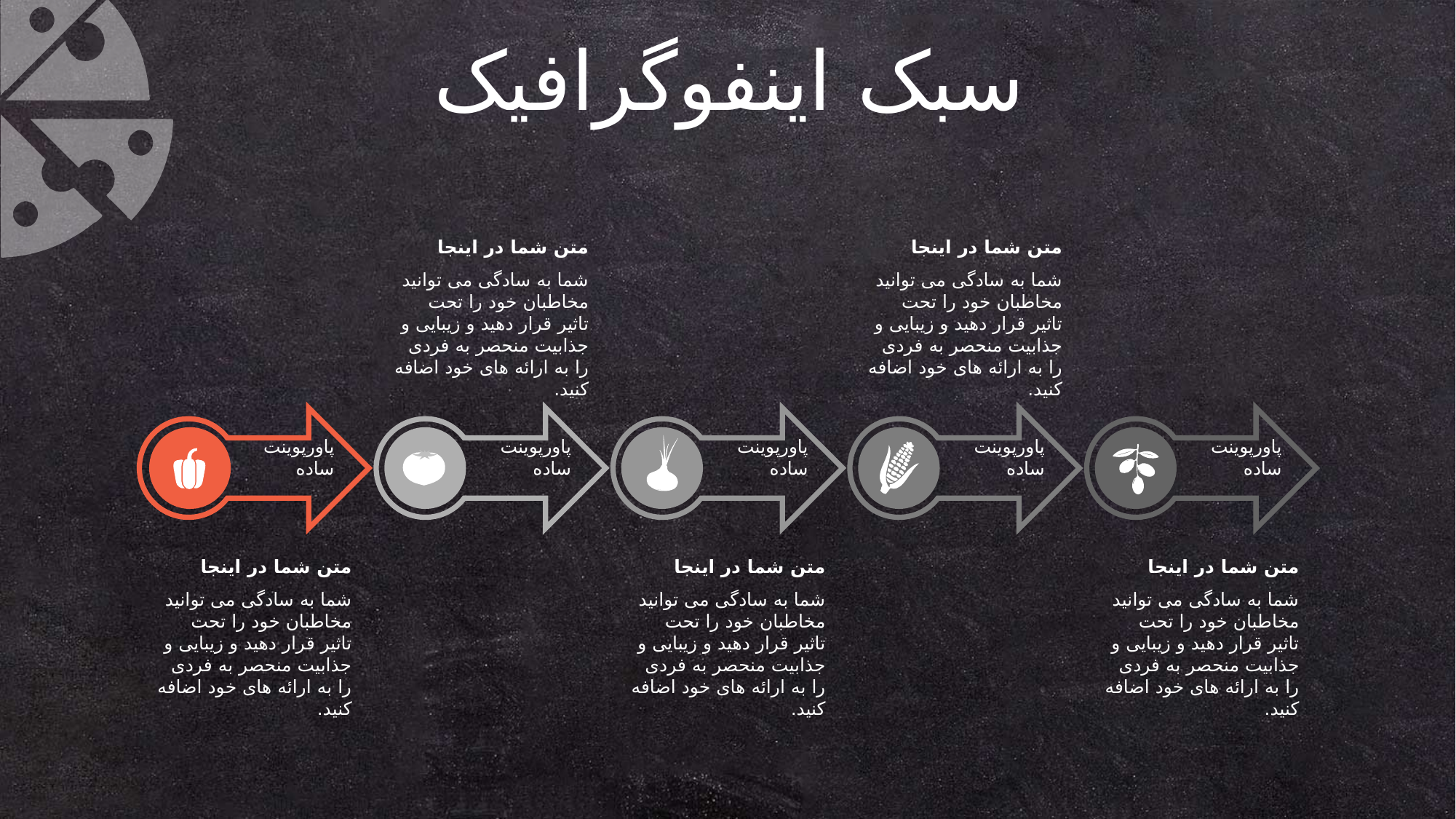

سبک اینفوگرافیک
متن شما در اینجا
شما به سادگی می توانید مخاطبان خود را تحت تاثیر قرار دهید و زیبایی و جذابیت منحصر به فردی را به ارائه های خود اضافه کنید.
متن شما در اینجا
شما به سادگی می توانید مخاطبان خود را تحت تاثیر قرار دهید و زیبایی و جذابیت منحصر به فردی را به ارائه های خود اضافه کنید.

پاورپوینت ساده
پاورپوینت ساده
پاورپوینت ساده
پاورپوینت ساده
پاورپوینت ساده

متن شما در اینجا
شما به سادگی می توانید مخاطبان خود را تحت تاثیر قرار دهید و زیبایی و جذابیت منحصر به فردی را به ارائه های خود اضافه کنید.
متن شما در اینجا
شما به سادگی می توانید مخاطبان خود را تحت تاثیر قرار دهید و زیبایی و جذابیت منحصر به فردی را به ارائه های خود اضافه کنید.
متن شما در اینجا
شما به سادگی می توانید مخاطبان خود را تحت تاثیر قرار دهید و زیبایی و جذابیت منحصر به فردی را به ارائه های خود اضافه کنید.